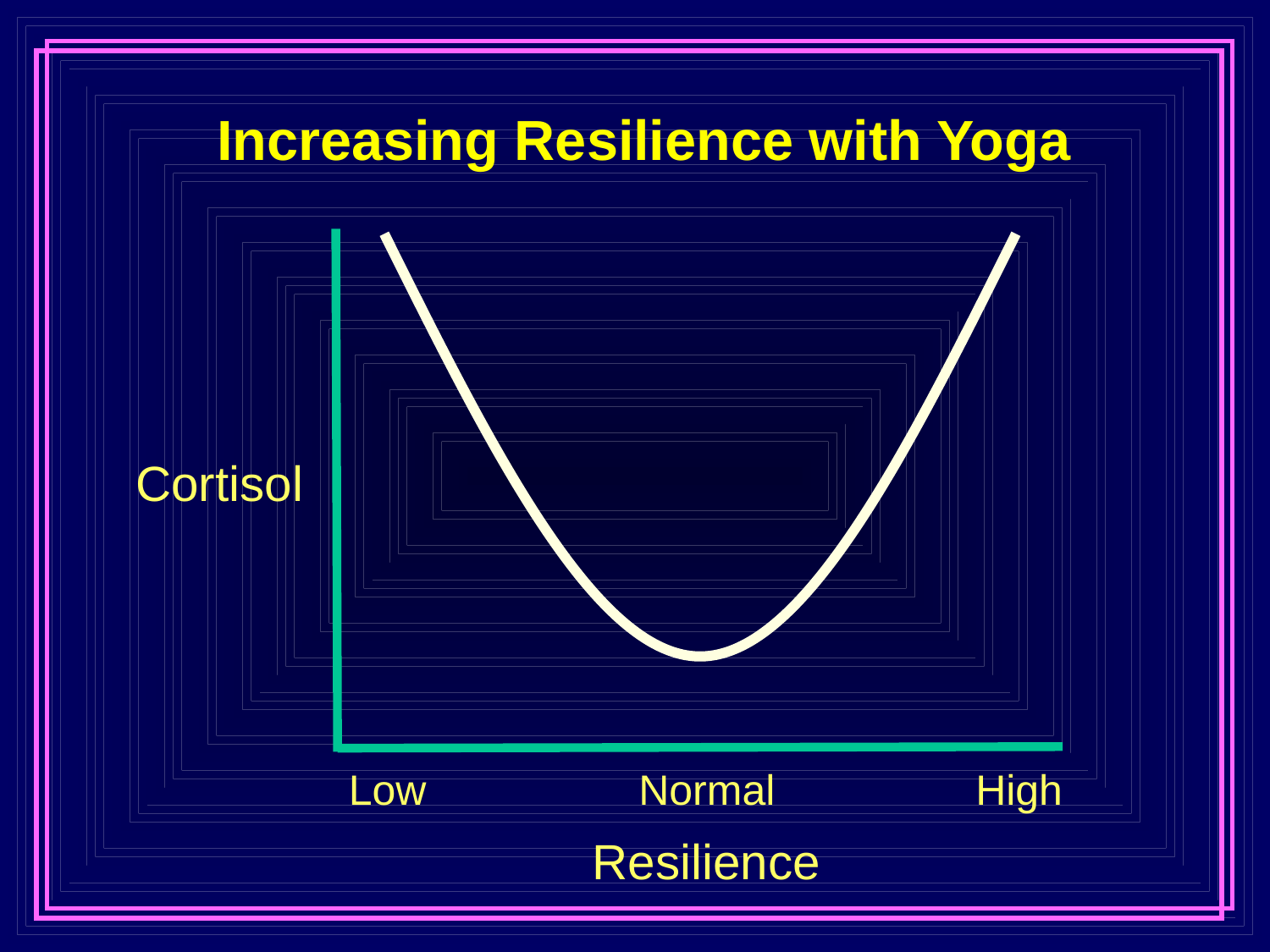

Increasing Resilience with Yoga

Cortisol
Low                  Normal                 High

Resilience